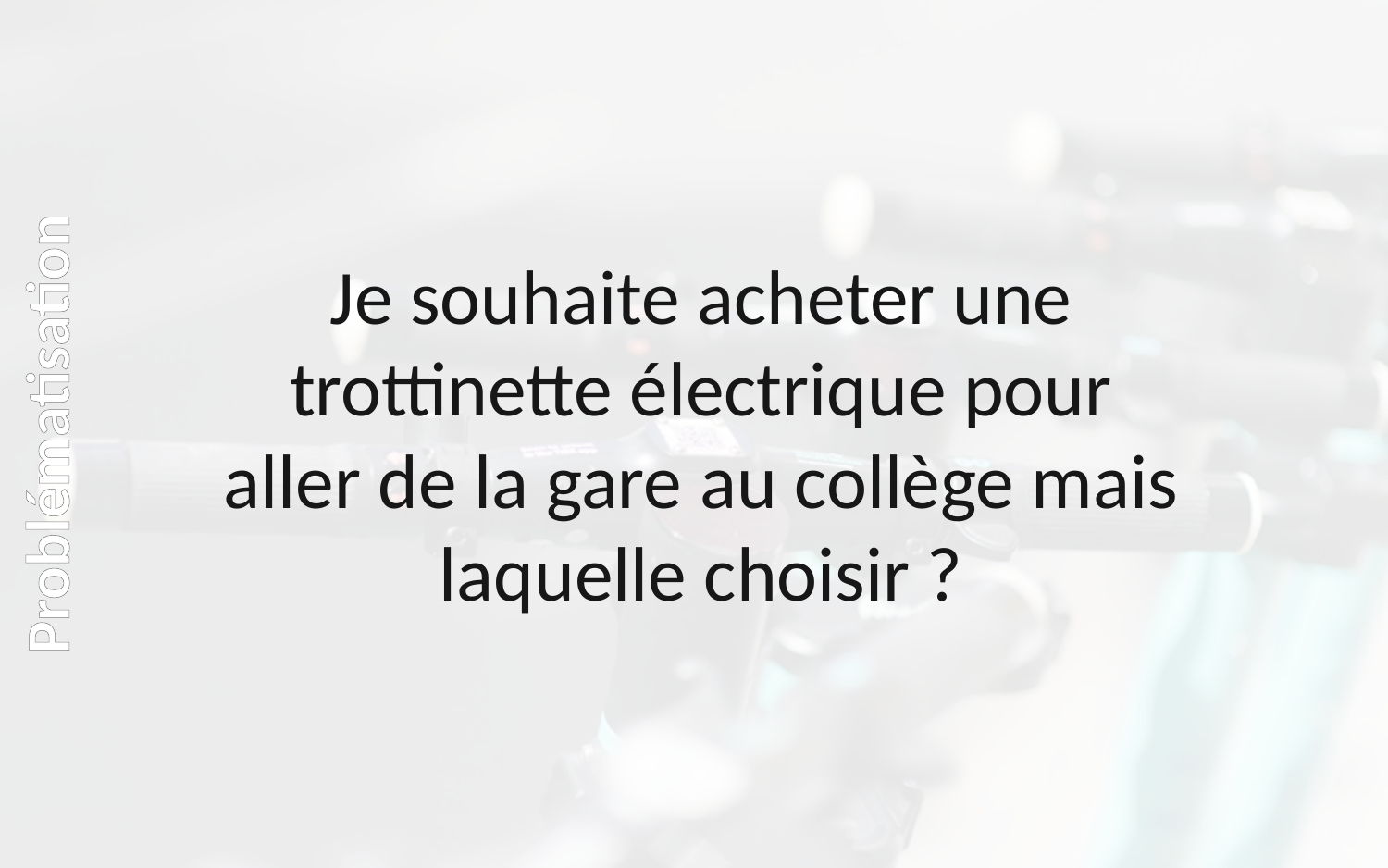

Je souhaite acheter une trottinette électrique pour aller de la gare au collège mais laquelle choisir ?
Problématisation